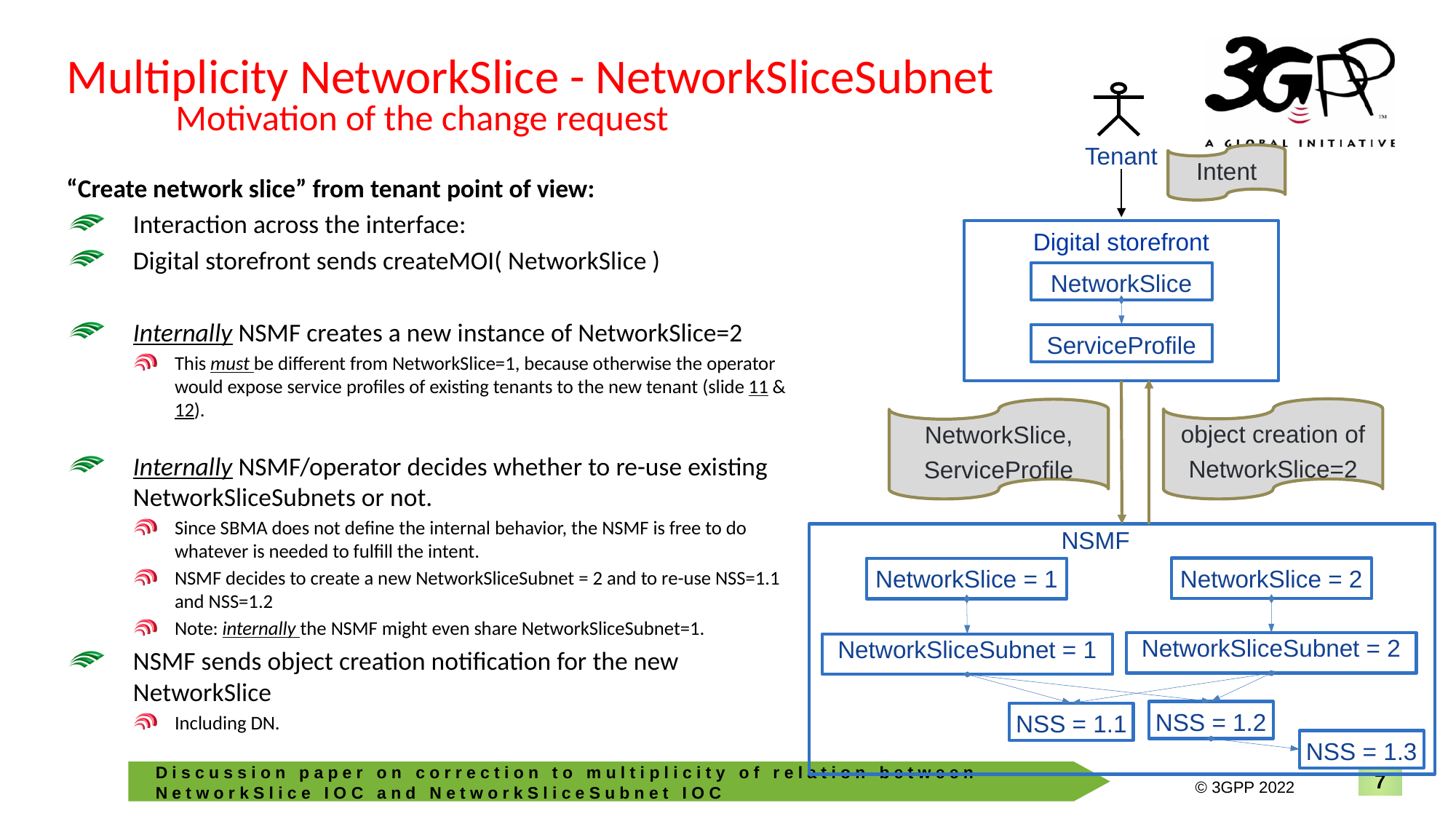

Multiplicity NetworkSlice - NetworkSliceSubnet

Tenant
 	Motivation of the change request
Intent
“Create network slice” from tenant point of view:
Interaction across the interface:
Digital storefront sends createMOI( NetworkSlice )

Internally NSMF creates a new instance of NetworkSlice=2
This must be different from NetworkSlice=1, because otherwise the operator would expose service profiles of existing tenants to the new tenant (slide 11 & 12).

Internally NSMF/operator decides whether to re-use existing NetworkSliceSubnets or not.
Since SBMA does not define the internal behavior, the NSMF is free to do whatever is needed to fulfill the intent.
NSMF decides to create a new NetworkSliceSubnet = 2 and to re-use NSS=1.1 and NSS=1.2
Note: internally the NSMF might even share NetworkSliceSubnet=1.
NSMF sends object creation notification for the new NetworkSlice
Including DN.
Digital storefront
NetworkSlice
ServiceProfile
object creation of
NetworkSlice=2
NetworkSlice,
ServiceProfile
NSMF

NetworkSlice = 2
NetworkSlice = 1
NetworkSliceSubnet = 2
NetworkSliceSubnet = 1
NSS = 1.2
NSS = 1.1
NSS = 1.3